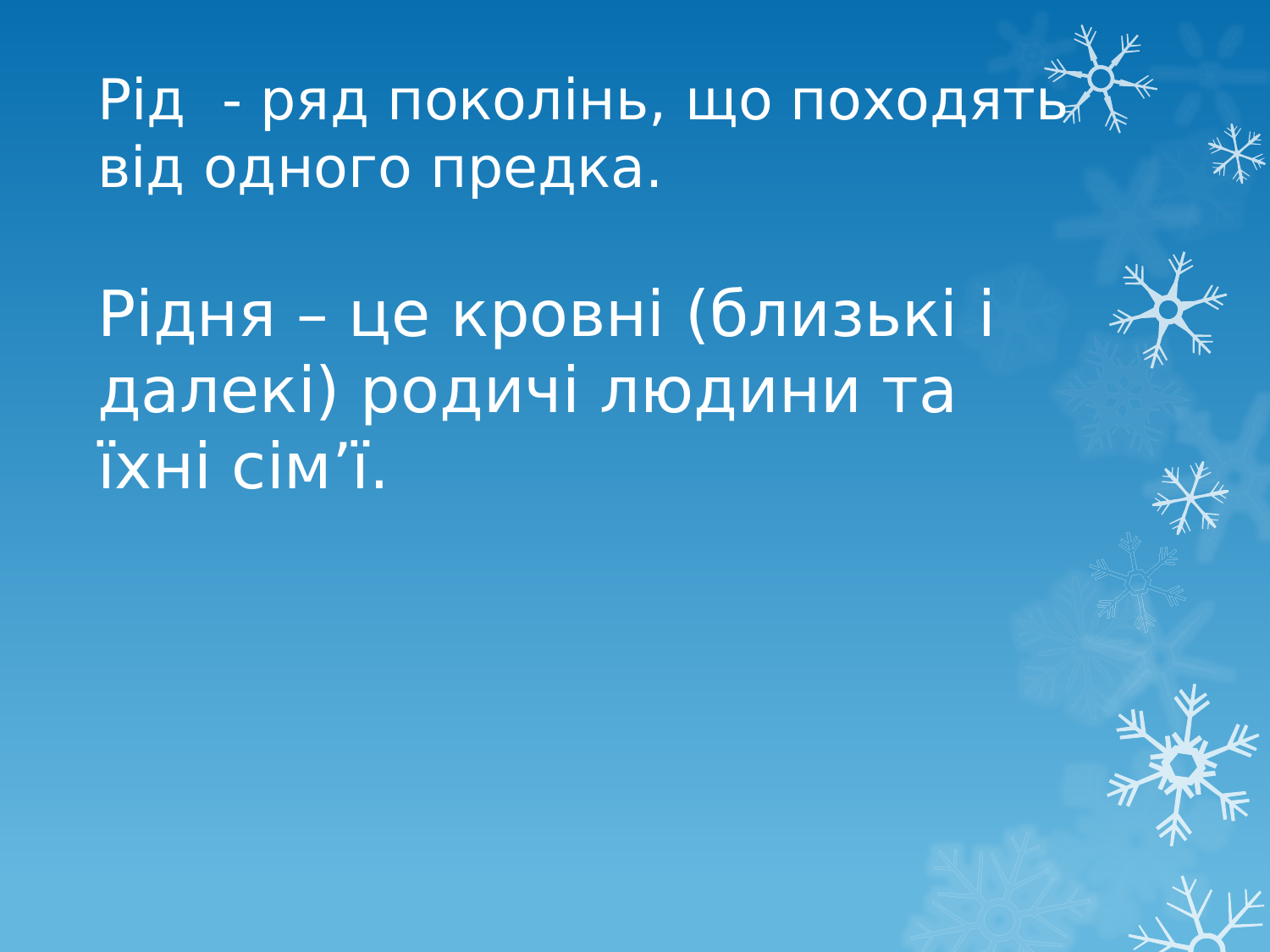

# Рід  - ряд поколінь, що походять від одного предка.
Рідня – це кровні (близькі і далекі) родичі людини та їхні сім’ї.